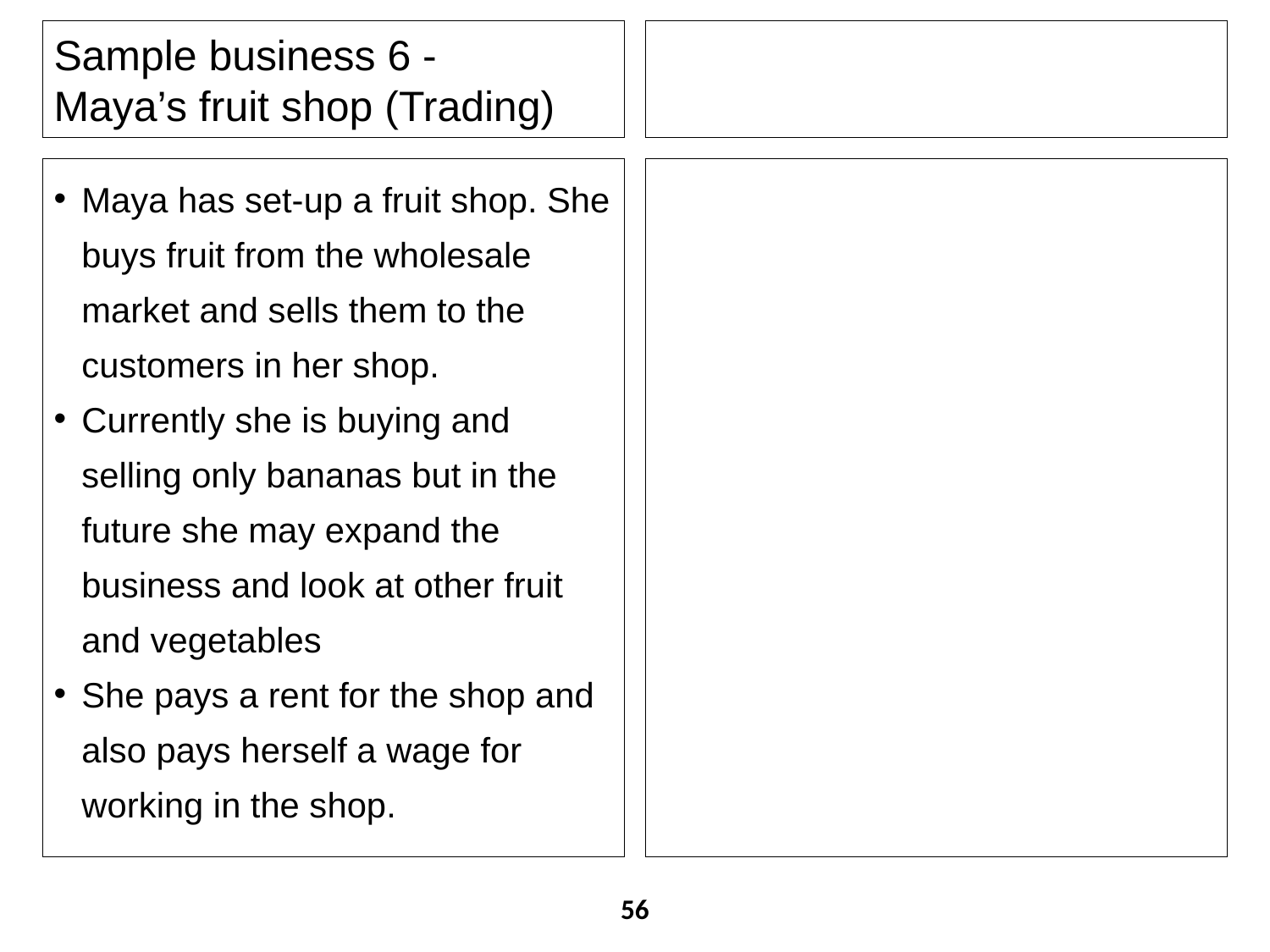

# Sample business 6 - Maya’s fruit shop (Trading)

Maya has set-up a fruit shop. She buys fruit from the wholesale market and sells them to the customers in her shop.
Currently she is buying and selling only bananas but in the future she may expand the business and look at other fruit and vegetables
She pays a rent for the shop and also pays herself a wage for working in the shop.

56